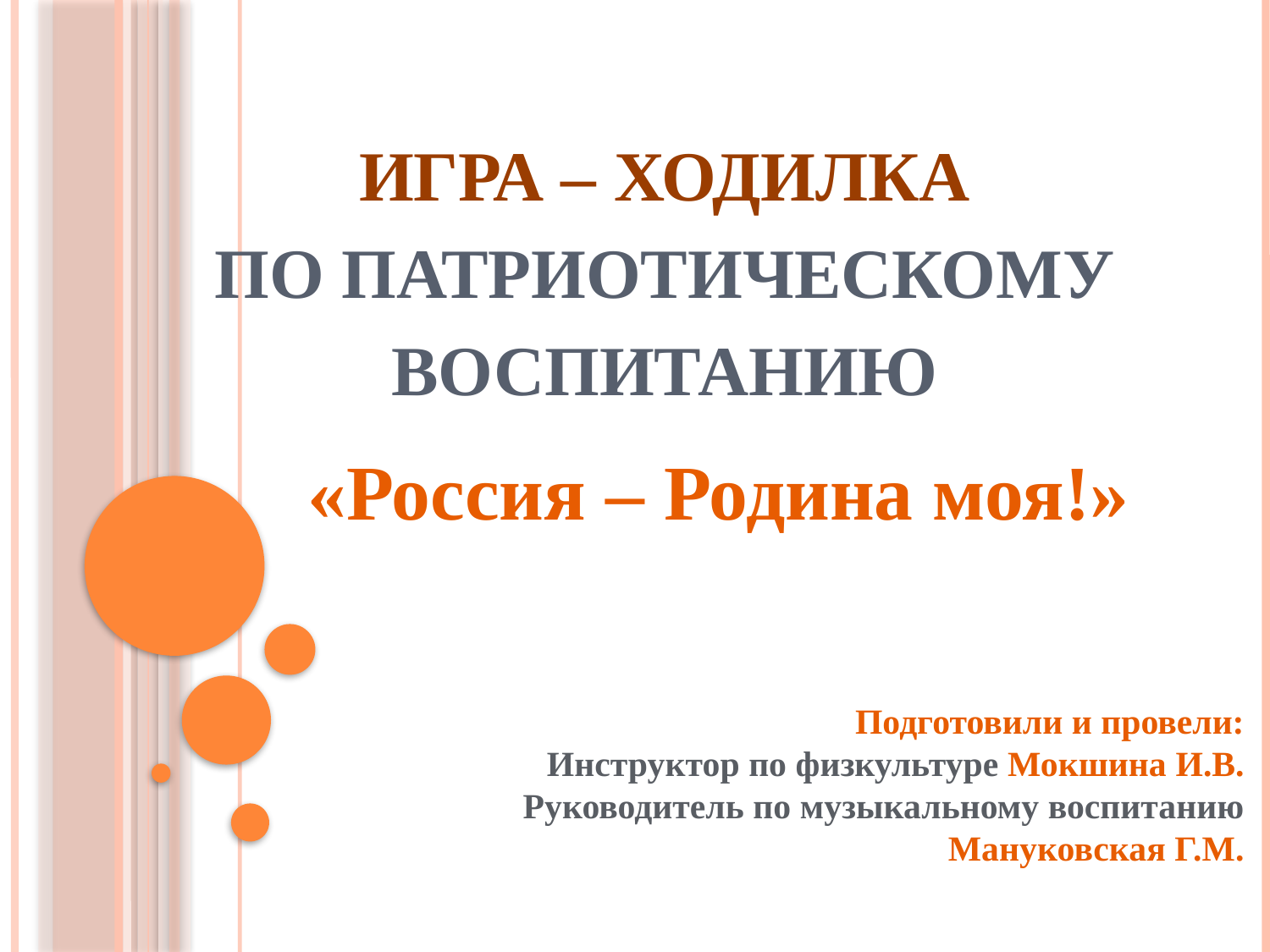

# ИГРА – ХОДИЛКА по патриотическому воспитанию
«Россия – Родина моя!»
Подготовили и провели:
Инструктор по физкультуре Мокшина И.В.
Руководитель по музыкальному воспитанию
Мануковская Г.М.